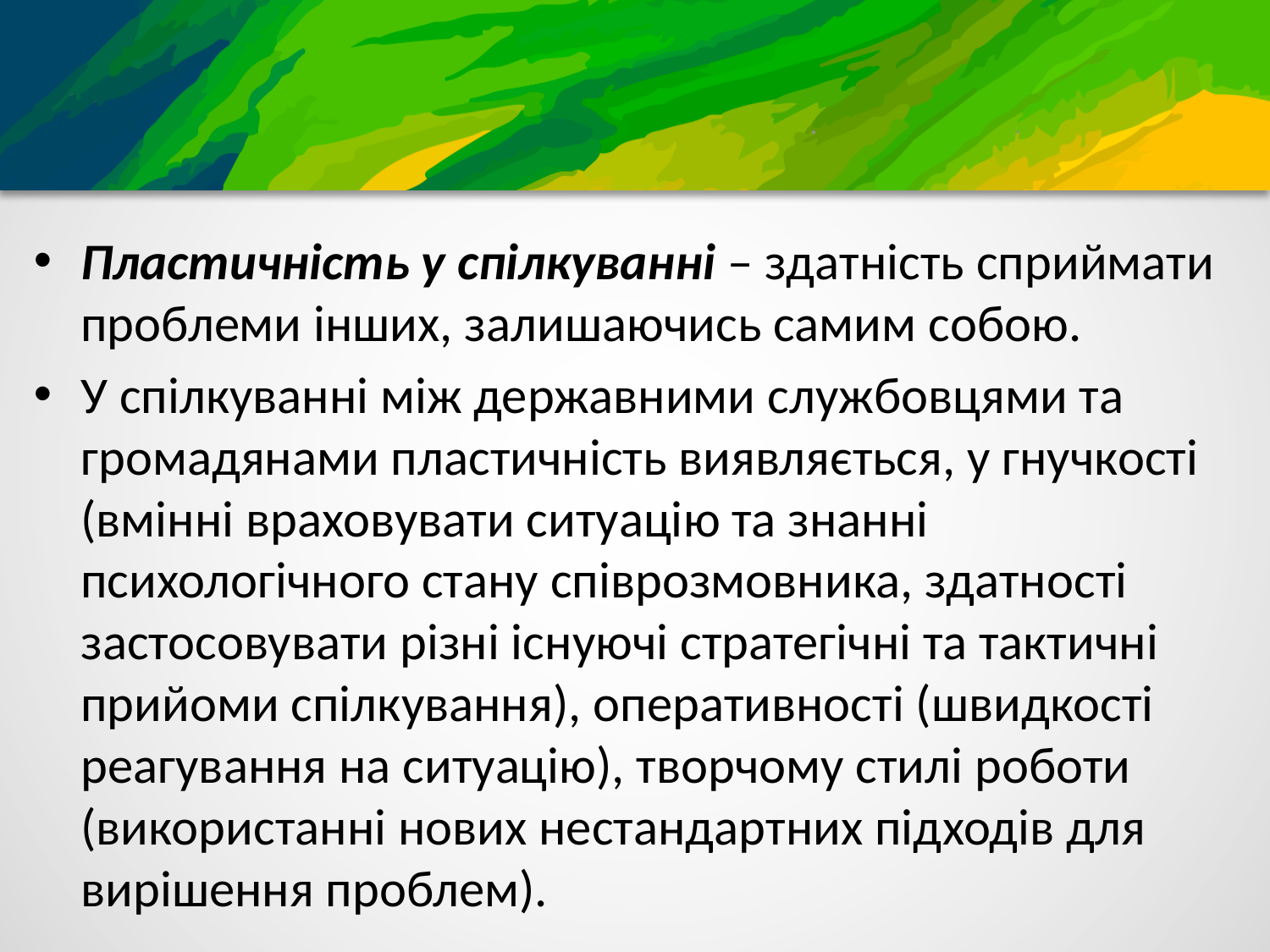

#
Пластичність у спілкуванні – здатність сприймати проблеми інших, залишаючись самим собою.
У спілкуванні між державними службовцями та громадянами пластичність виявляється, у гнучкості (вмінні враховувати ситуацію та знанні психологічного стану співрозмовника, здатності застосовувати різні існуючі стратегічні та тактичні прийоми спілкування), оперативності (швидкості реагування на ситуацію), творчому стилі роботи (використанні нових нестандартних підходів для вирішення проблем).